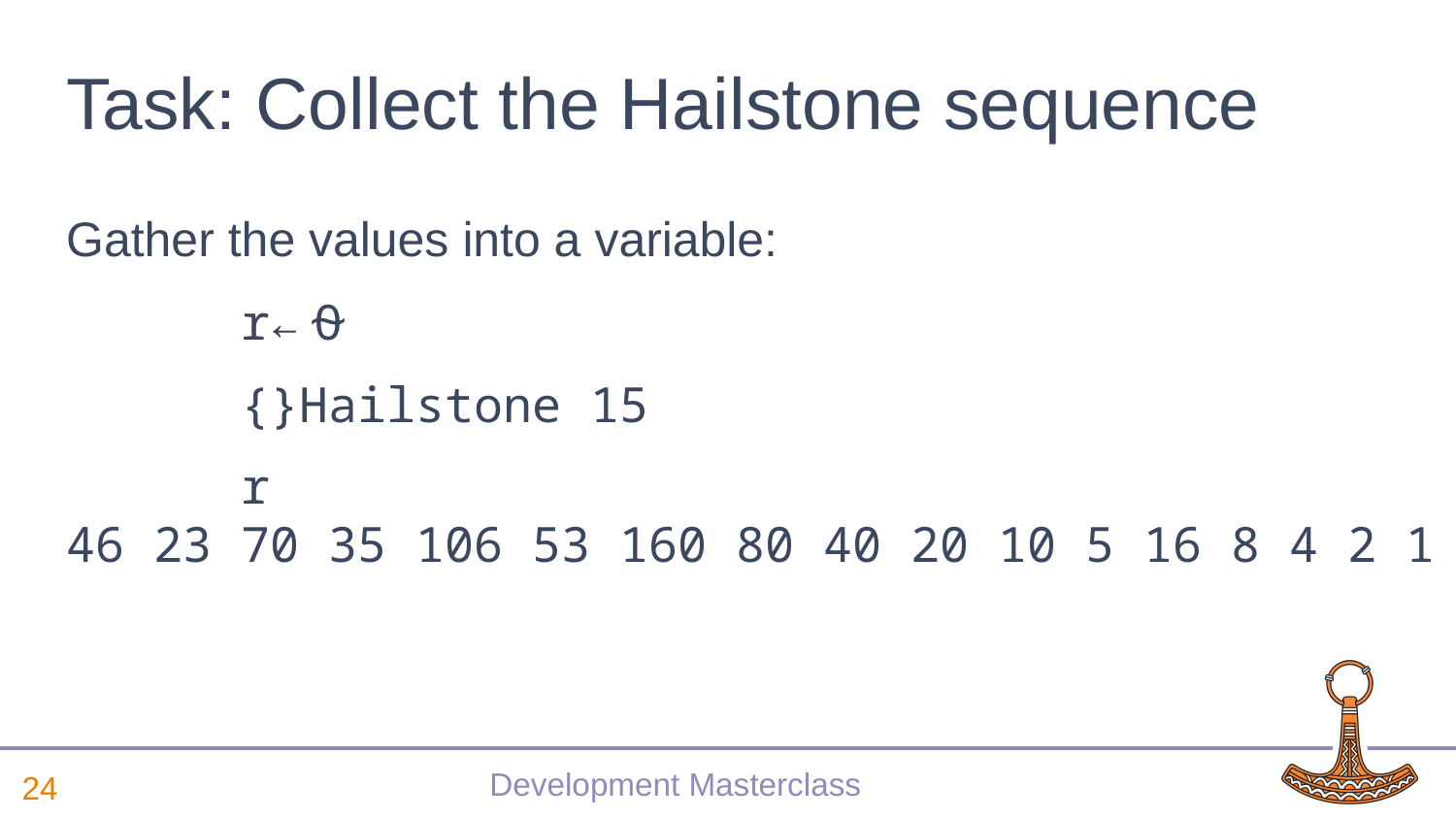

# Task: Collect the Hailstone sequence
Gather the values into a variable:
      r←⍬
      {}Hailstone 15
      r
46 23 70 35 106 53 160 80 40 20 10 5 16 8 4 2 1 1